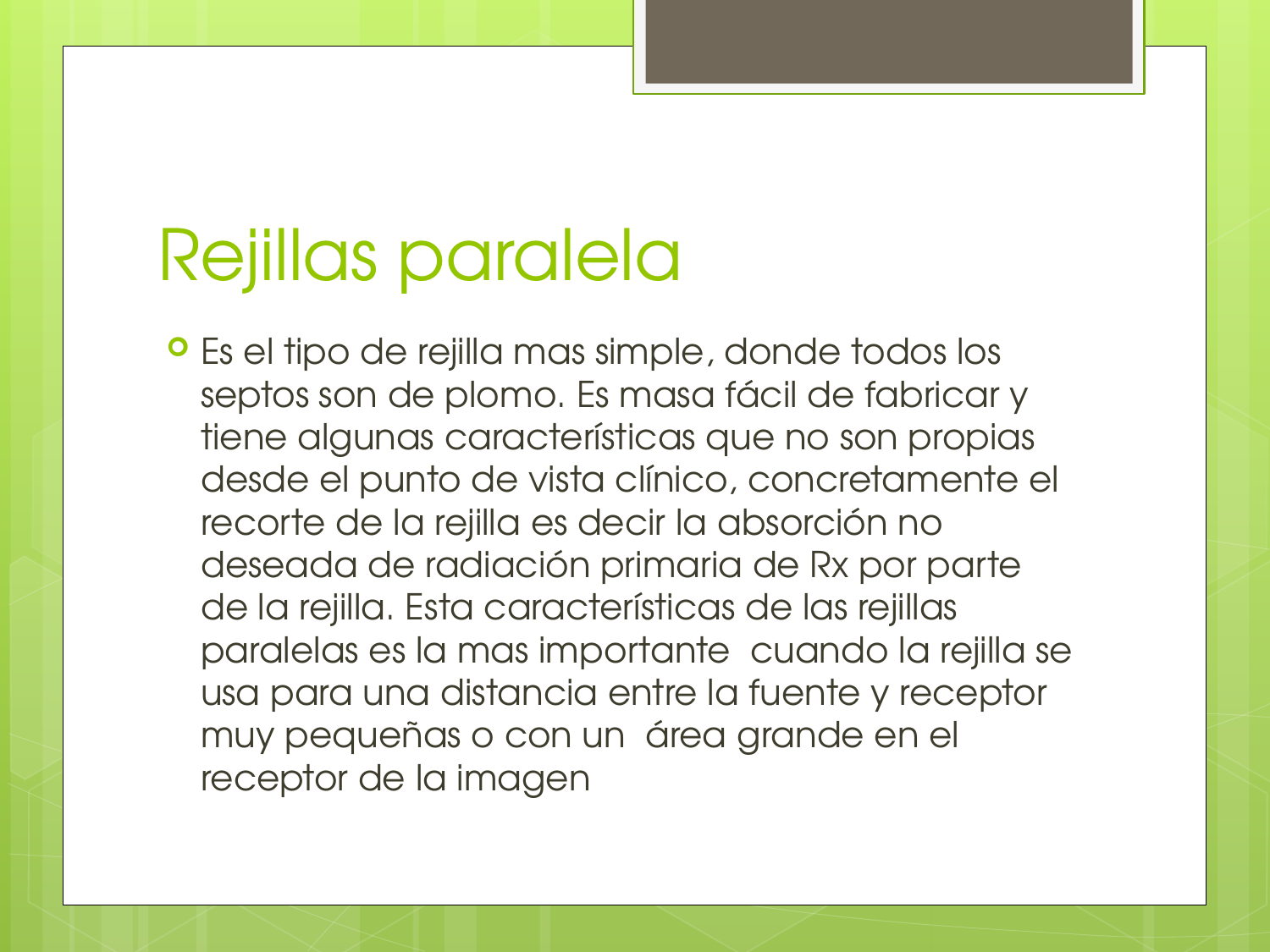

# Rejillas paralela
Es el tipo de rejilla mas simple, donde todos los septos son de plomo. Es masa fácil de fabricar y tiene algunas características que no son propias desde el punto de vista clínico, concretamente el recorte de la rejilla es decir la absorción no deseada de radiación primaria de Rx por parte de la rejilla. Esta características de las rejillas paralelas es la mas importante  cuando la rejilla se usa para una distancia entre la fuente y receptor muy pequeñas o con un  área grande en el receptor de la imagen